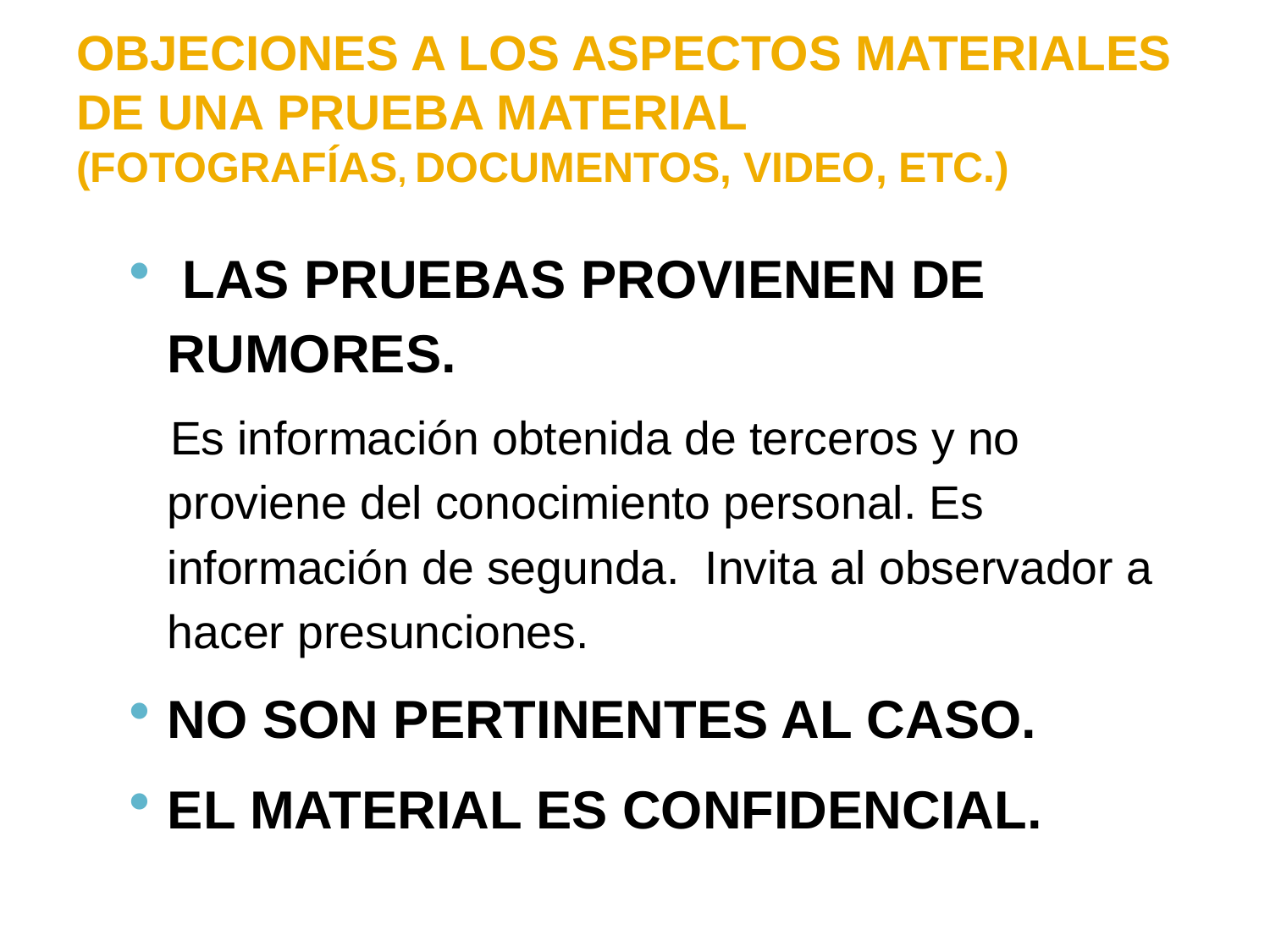

Objeciones a los aspectos materiales de una prueba material
(fotografías, documentos, video, etc.)
 LAS PRUEBAS PROVIENEN DE RUMORES.
   Es información obtenida de terceros y no proviene del conocimiento personal. Es información de segunda.  Invita al observador a hacer presunciones.
NO SON PERTINENTES AL CASO.
EL MATERIAL ES CONFIDENCIAL.